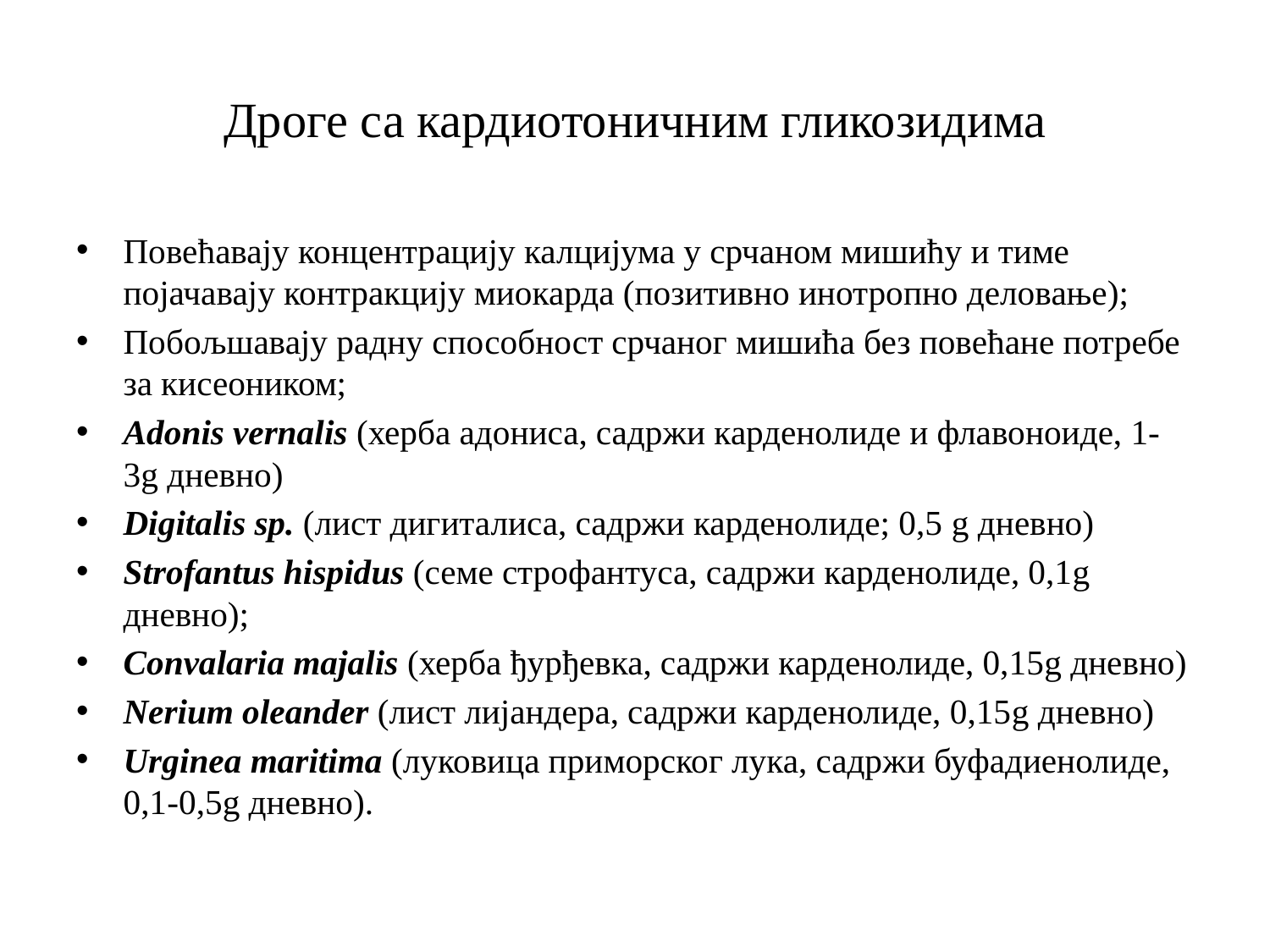

# Дроге са кардиотоничним гликозидима
Повећавају концентрацију калцијума у срчаном мишићу и тиме појачавају контракцију миокарда (позитивно инотропно деловање);
Побољшавају радну способност срчаног мишића без повећане потребе за кисеоником;
Adonis vernalis (херба адониса, садржи карденолиде и флавоноиде, 1-3g дневно)
Digitalis sp. (лист дигиталиса, садржи карденолиде; 0,5 g дневно)
Strofantus hispidus (семе строфантуса, садржи карденолиде, 0,1g дневно);
Convalaria majalis (херба ђурђевка, садржи карденолиде, 0,15g дневно)
Nerium oleander (лист лијандера, садржи карденолиде, 0,15g дневно)
Urginea maritima (луковица приморског лука, садржи буфадиенолиде, 0,1-0,5g дневно).